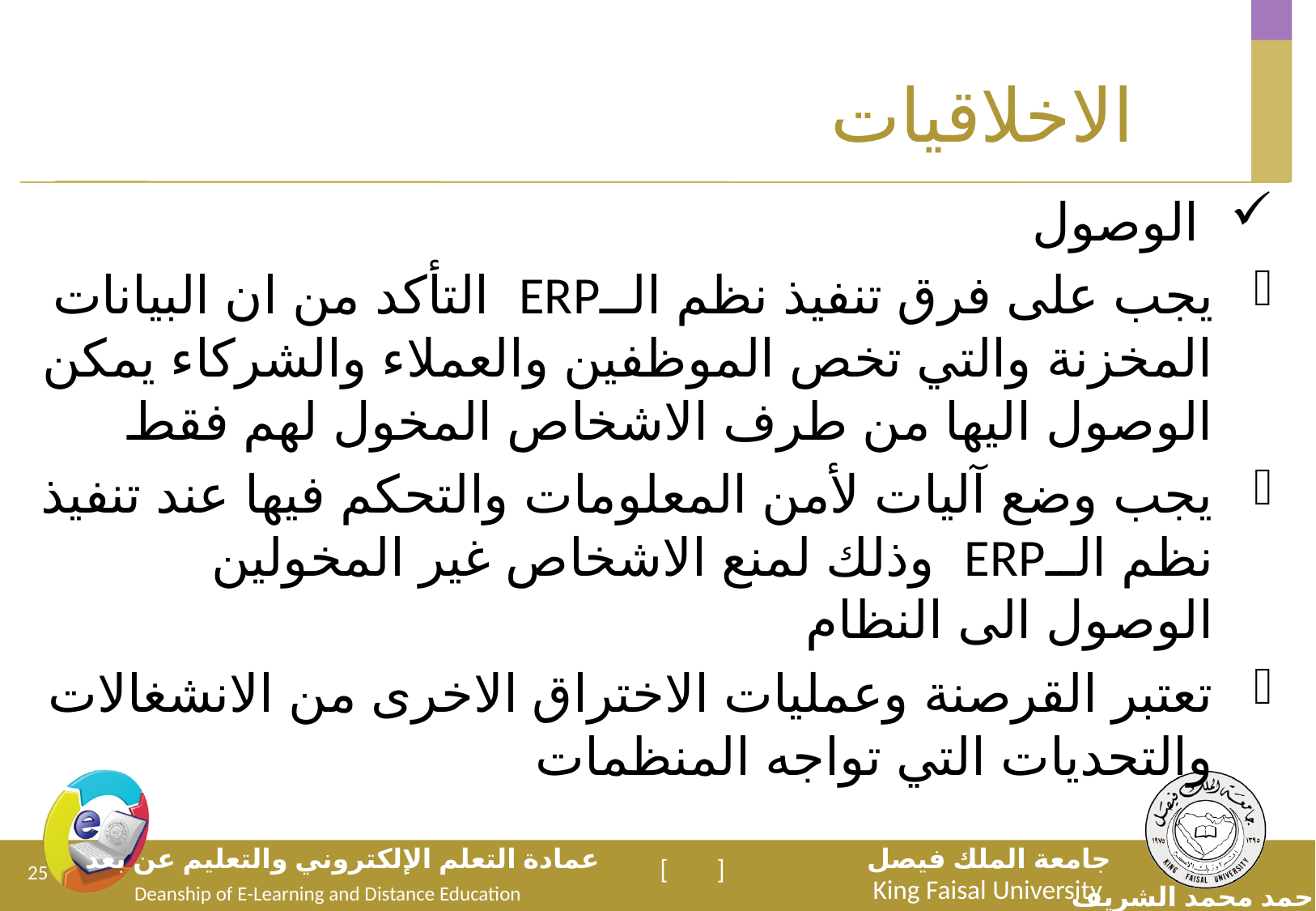

# الاخلاقيات
 الوصول
يجب على فرق تنفيذ نظم الــERP  التأكد من ان البيانات المخزنة والتي تخص الموظفين والعملاء والشركاء يمكن الوصول اليها من طرف الاشخاص المخول لهم فقط
يجب وضع آليات لأمن المعلومات والتحكم فيها عند تنفيذ نظم الــERP  وذلك لمنع الاشخاص غير المخولين الوصول الى النظام
تعتبر القرصنة وعمليات الاختراق الاخرى من الانشغالات والتحديات التي تواجه المنظمات
25